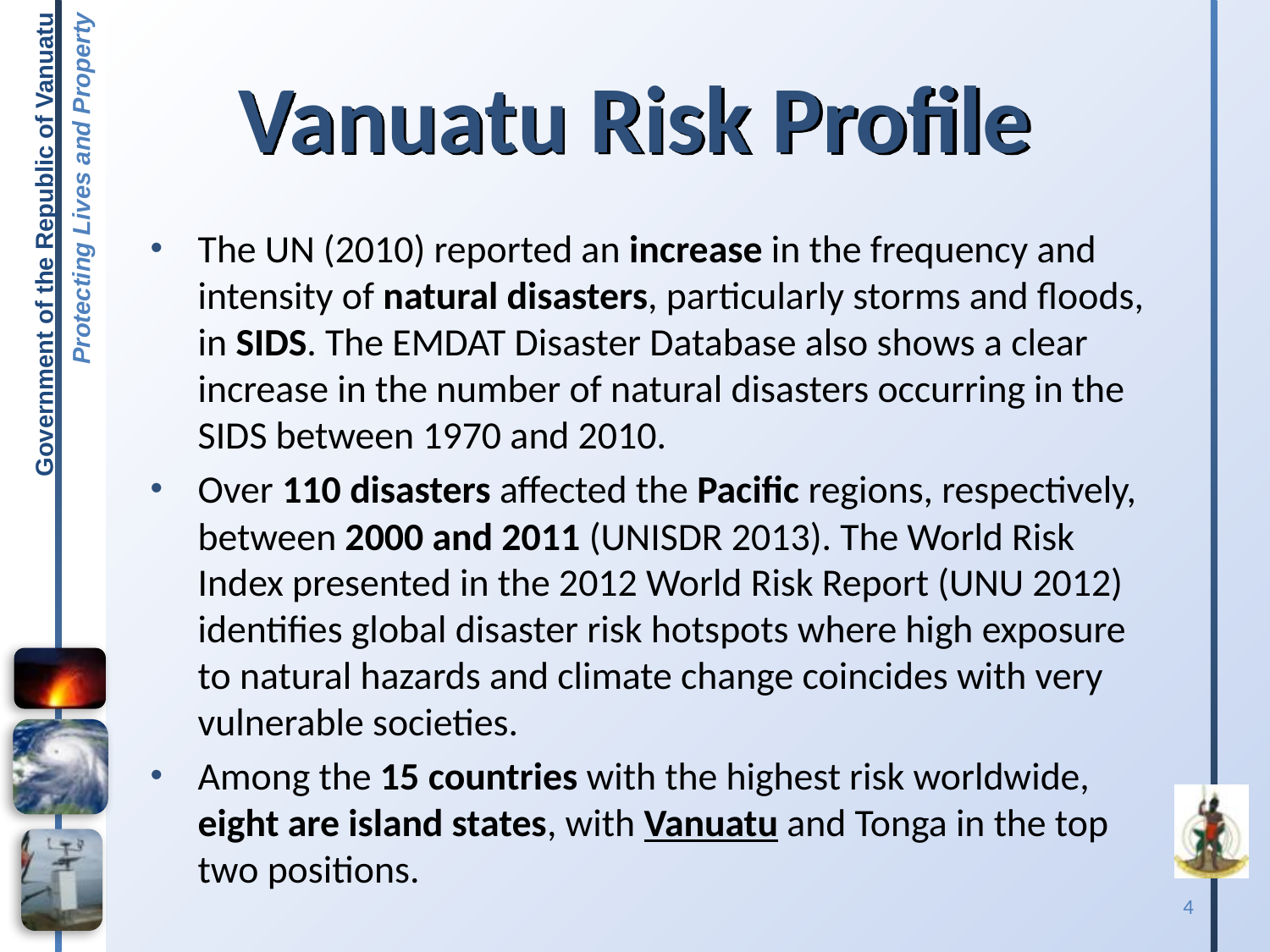

# Vanuatu Risk Profile
The UN (2010) reported an increase in the frequency and intensity of natural disasters, particularly storms and floods, in SIDS. The EMDAT Disaster Database also shows a clear increase in the number of natural disasters occurring in the SIDS between 1970 and 2010.
Over 110 disasters affected the Pacific regions, respectively, between 2000 and 2011 (UNISDR 2013). The World Risk Index presented in the 2012 World Risk Report (UNU 2012) identifies global disaster risk hotspots where high exposure to natural hazards and climate change coincides with very vulnerable societies.
Among the 15 countries with the highest risk worldwide, eight are island states, with Vanuatu and Tonga in the top two positions.

4